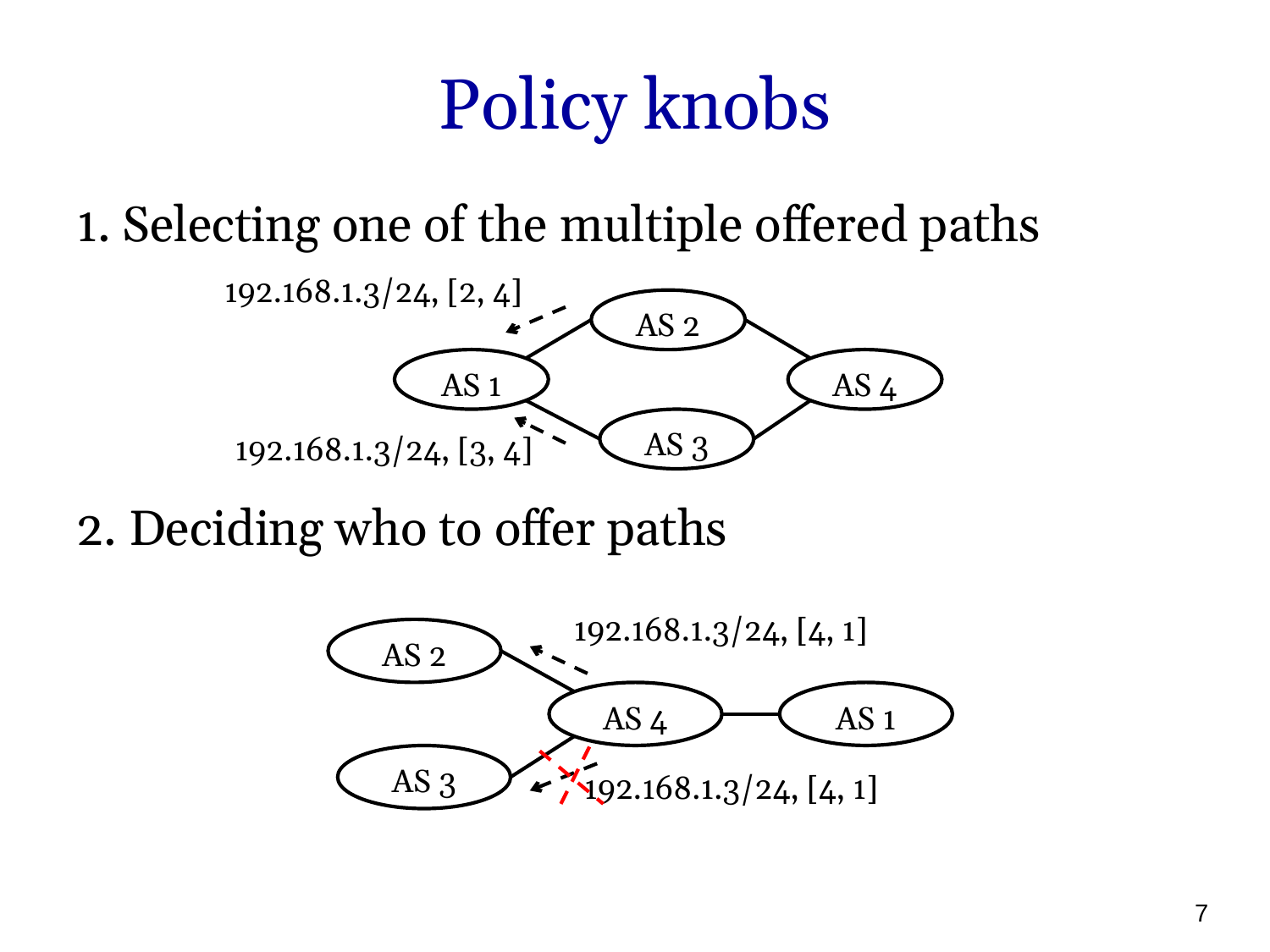

# Policy knobs
1. Selecting one of the multiple offered paths

2. Deciding who to offer paths
192.168.1.3/24, [2, 4]
AS 2
AS 1
AS 4
AS 3
192.168.1.3/24, [3, 4]
192.168.1.3/24, [4, 1]
AS 2
AS 4
AS 1
AS 3
192.168.1.3/24, [4, 1]
7